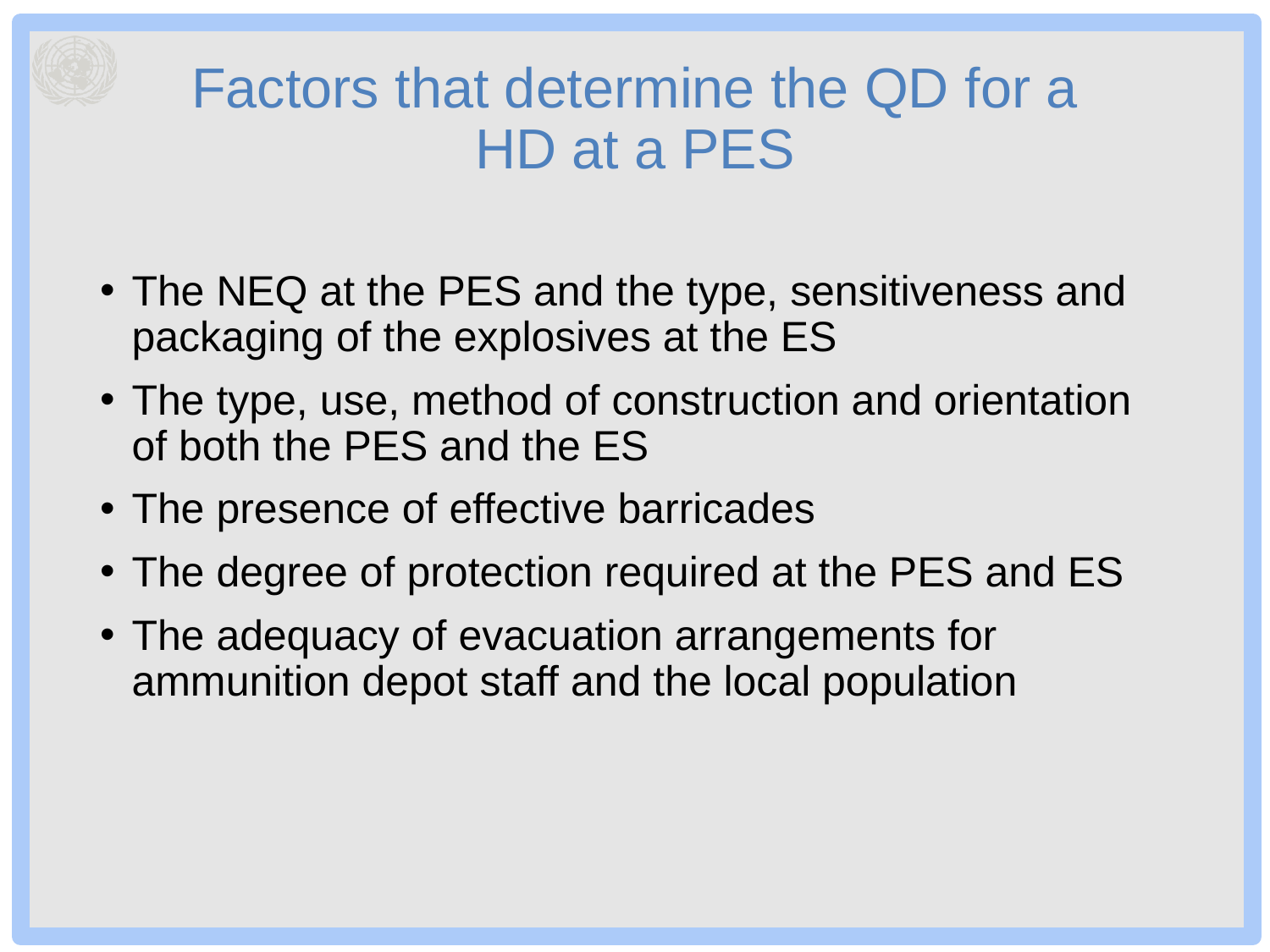

# Factors that determine the QD for a HD at a PES
The NEQ at the PES and the type, sensitiveness and packaging of the explosives at the ES
The type, use, method of construction and orientation of both the PES and the ES
The presence of effective barricades
The degree of protection required at the PES and ES
The adequacy of evacuation arrangements for ammunition depot staff and the local population